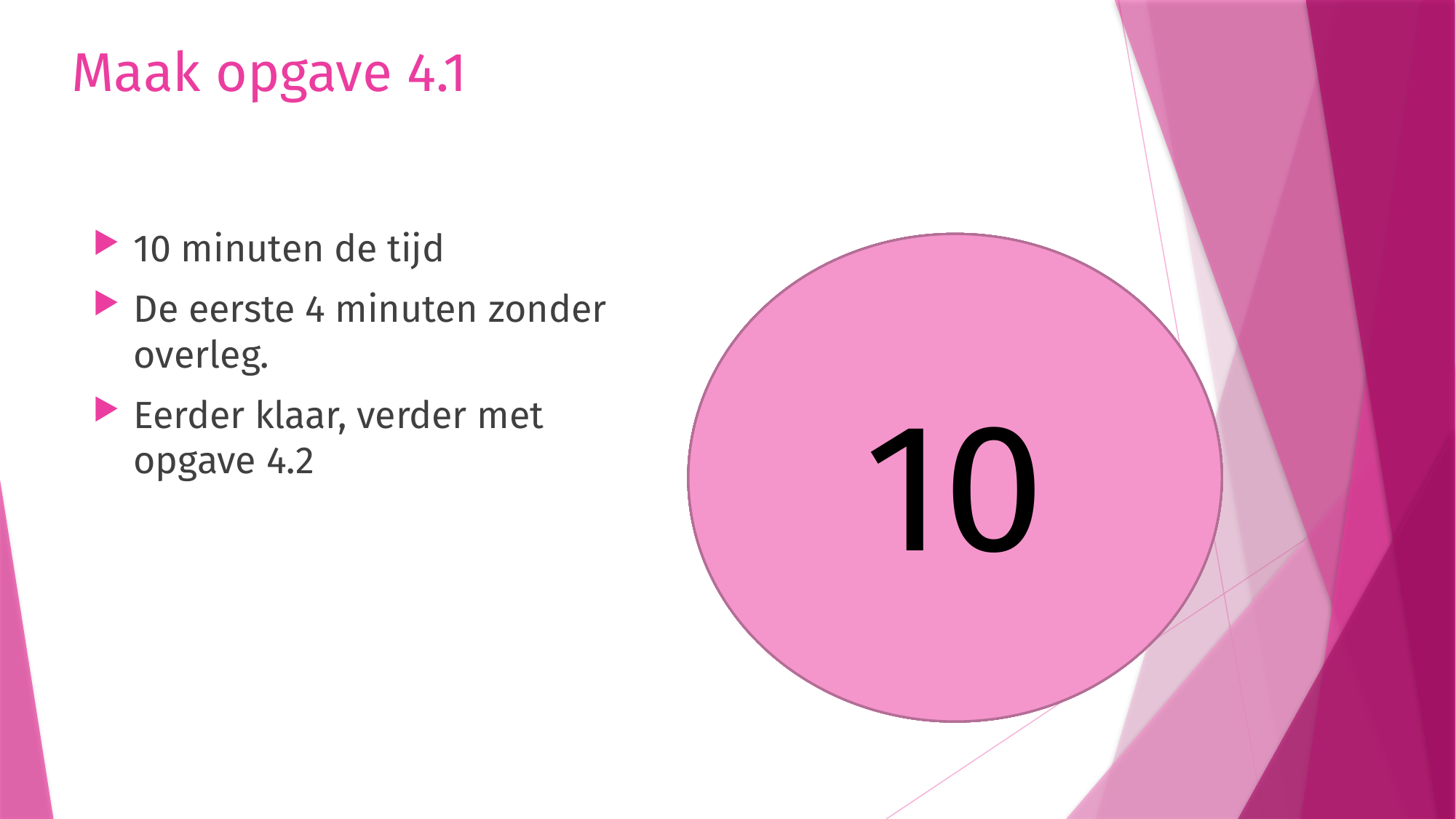

# Maak opgave 4.1
10 minuten de tijd
De eerste 4 minuten zonder overleg.
Eerder klaar, verder met opgave 4.2
10
8
9
5
6
7
4
3
1
2